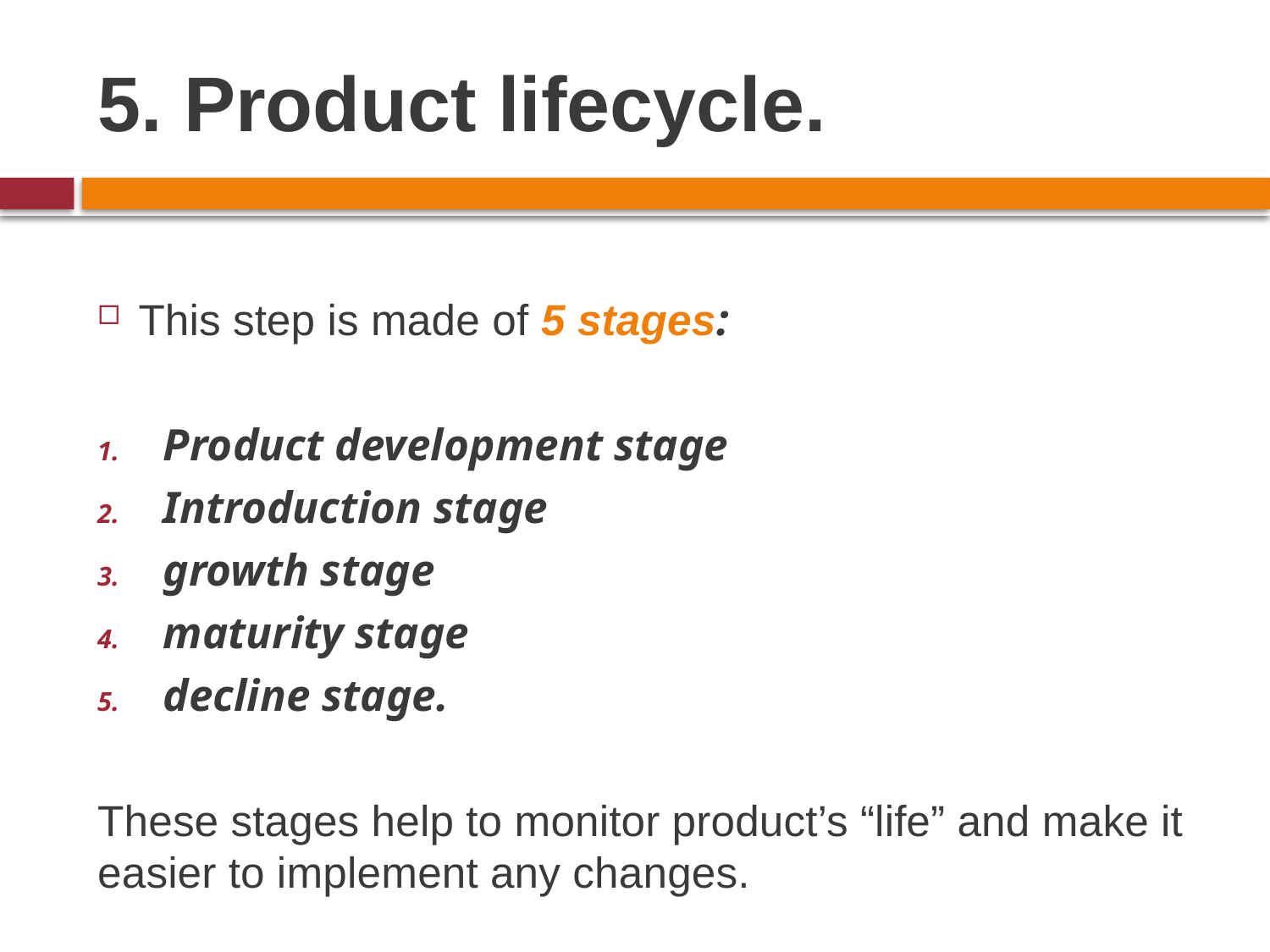

# 5. Product lifecycle.
This step is made of 5 stages:

Product development stage
Introduction stage
growth stage
maturity stage
decline stage.

These stages help to monitor product’s “life” and make it easier to implement any changes.